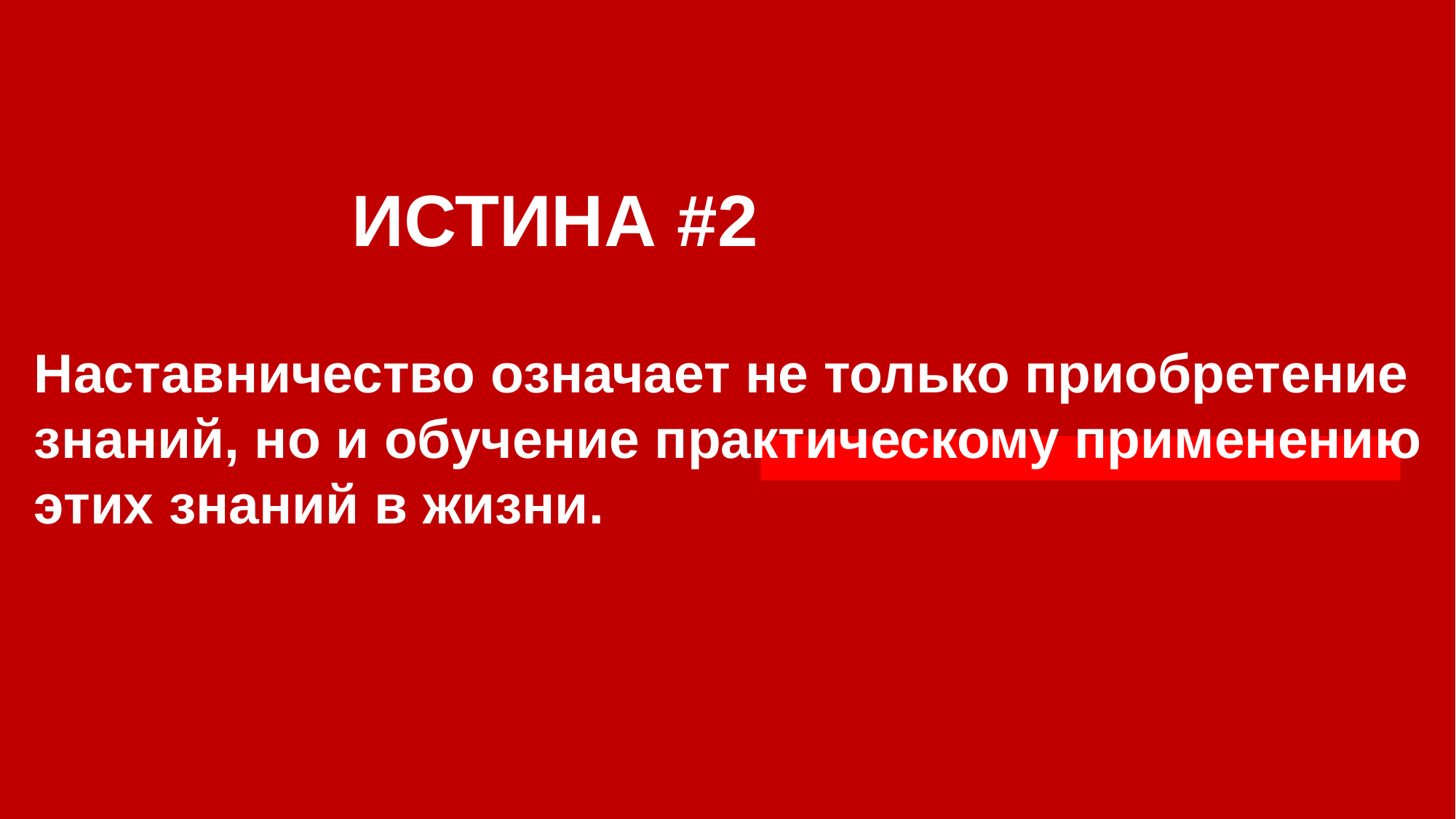

ИСТИНА #2

Наставничество означает не только приобретение знаний, но и обучение практическому применению этих знаний в жизни.